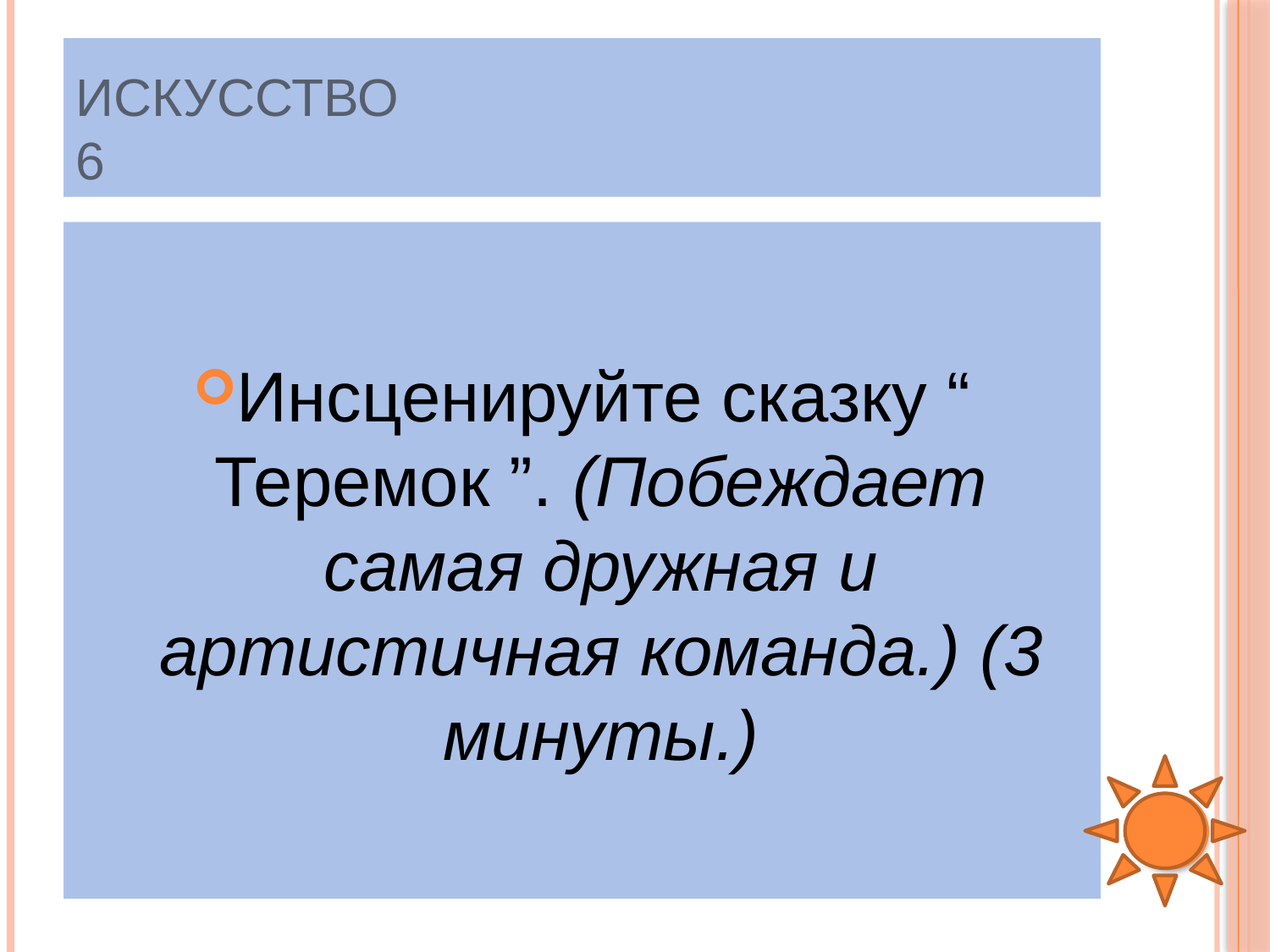

# Искусство                                              6

Инсценируйте сказку “ Теремок ”. (Побеждает самая дружная и артистичная команда.) (3 минуты.)